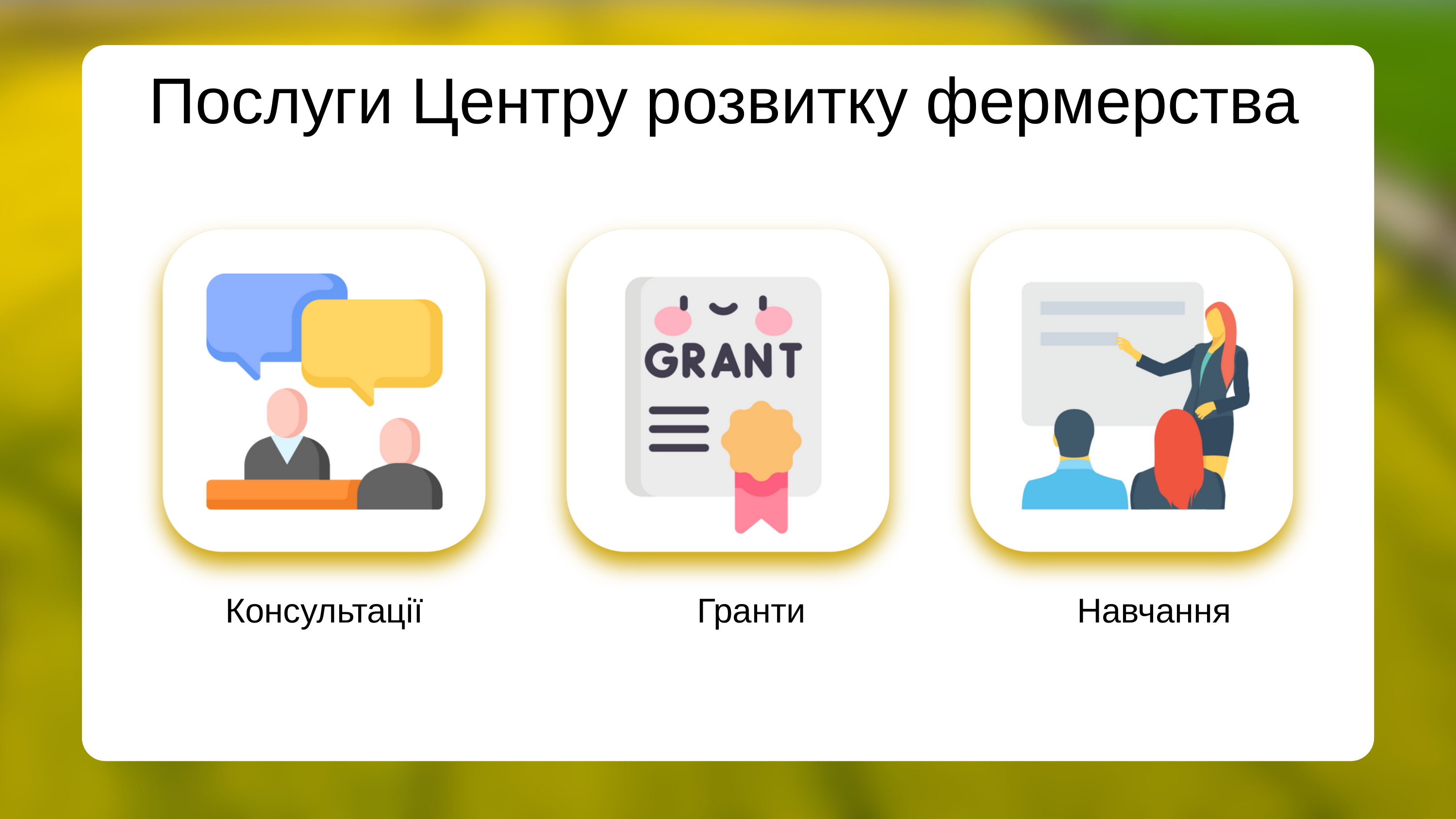

Послуги Центру розвитку фермерства

Консультації
Гранти
Навчання